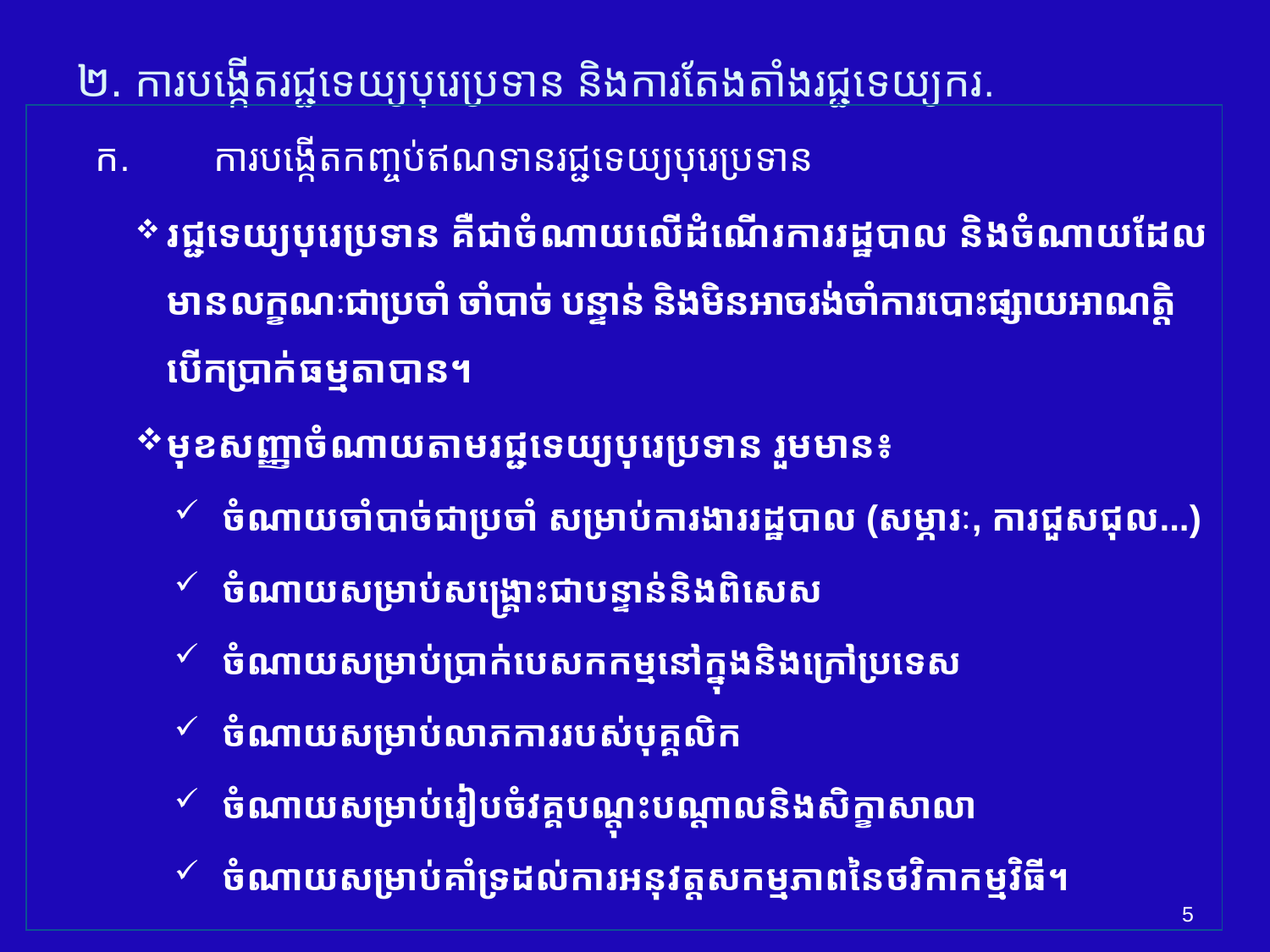

# ២. ការបង្កើត​រជ្ជទេយ្យ​បុរេប្រទាន​ និង​ការ​តែងតាំងរជ្ជទេយ្យករ.
ក. 	ការបង្កើតកញ្ចប់ឥណទាន​​រជ្ជទេយ្យបុរេប្រទាន​​
​រជ្ជទេយ្យបុរេប្រទាន​ គឺជាចំណាយលើដំណើរការរដ្ឋបាល និ​ងចំណាយ​ដែលមានលក្ខណៈ​ជាប្រចាំ ចាំបាច់ បន្ទាន់​ និ​ងមិនអាចរង់ចាំការបោះផ្សាយ​អាណត្តិបើកប្រាក់​​​ធម្មតាបាន​។
​មុខសញ្ញាចំណាយ​តាមរជ្ជទេយ្យបុរេប្រទាន​ រួមមាន៖
ចំណាយចាំបាច់ជាប្រចាំ សម្រាប់ការងារ​រដ្ឋបាល​ (សម្ភារៈ, ការជួសជុល...)
ចំណាយសម្រាប់​សង្គ្រោះជាបន្ទាន់​និង​ពិសេស
ចំណាយ​សម្រាប់​ប្រាក់​បេសកកម្ម​នៅក្នុង​និងក្រៅប្រទេស​
ចំណាយ​សម្រាប់​លាភការ​របស់​បុគ្គលិក
ចំណាយសម្រាប់​រៀបចំវគ្គបណ្តុះបណ្តាល​និង​សិក្ខាសាលា
ចំណាយសម្រាប់គាំទ្រដល់ការអនុវត្ត​សកម្មភាព​នៃថវិកាកម្មវិធី។
5